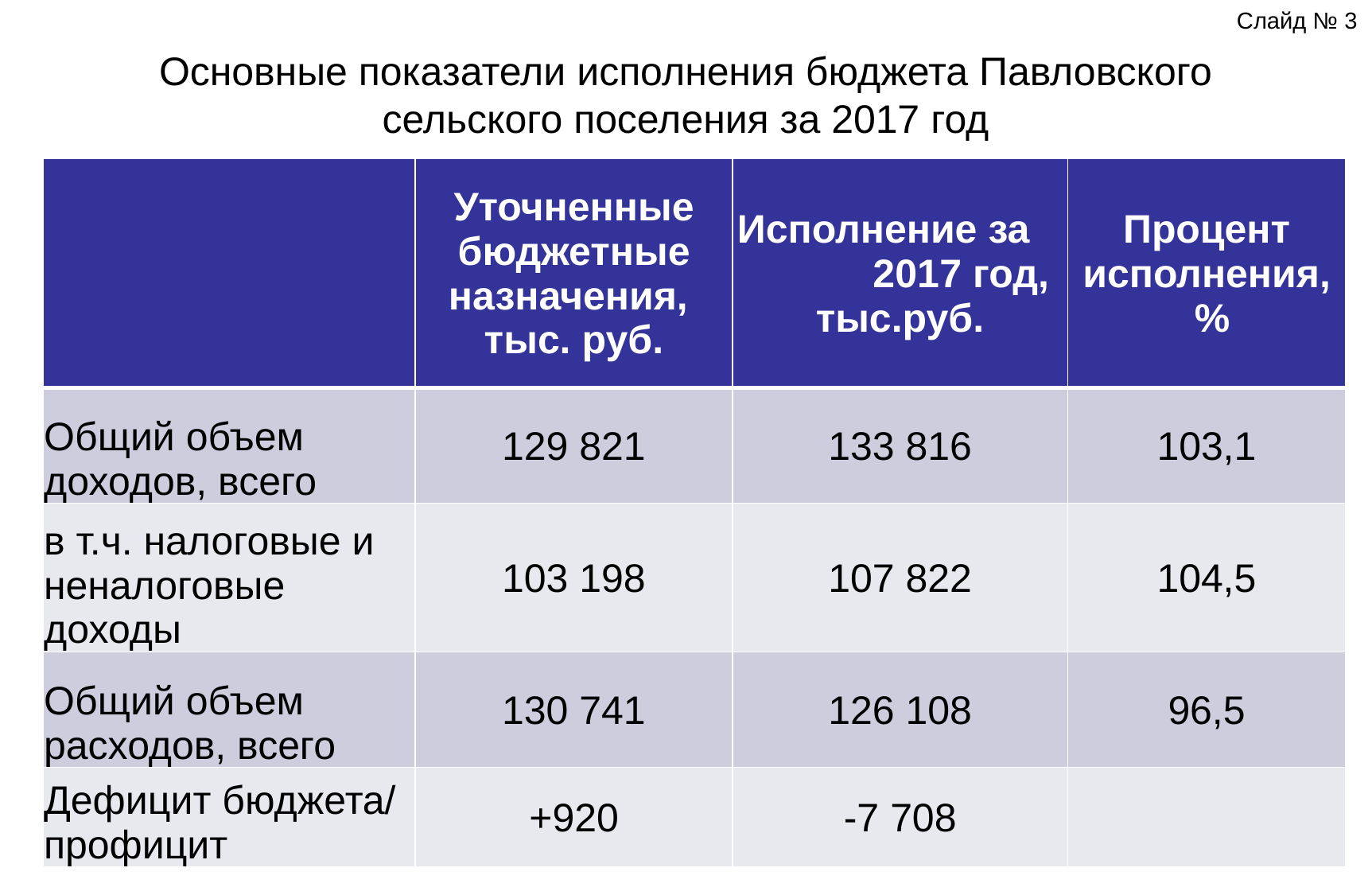

Слайд № 3
# Основные показатели исполнения бюджета Павловского сельского поселения за 2017 год
|  | Уточненные бюджетные назначения, тыс. руб. | Исполнение за 2017 год, тыс.руб. | Процент исполнения, % |
| --- | --- | --- | --- |
| Общий объем доходов, всего | 129 821 | 133 816 | 103,1 |
| в т.ч. налоговые и неналоговые доходы | 103 198 | 107 822 | 104,5 |
| Общий объем расходов, всего | 130 741 | 126 108 | 96,5 |
| Дефицит бюджета/ профицит | +920 | -7 708 |  |